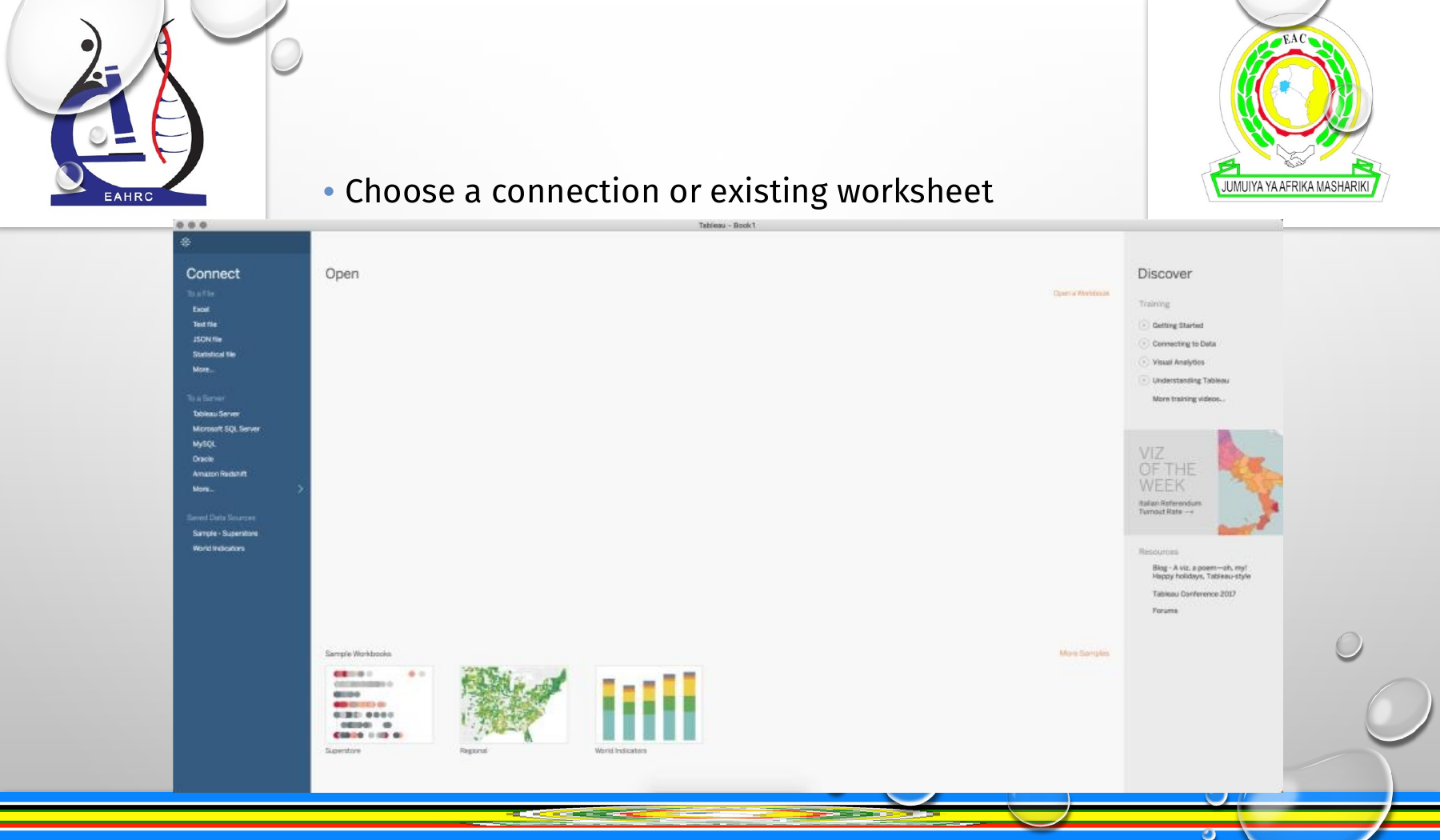

• Choose a connection or existing worksheet